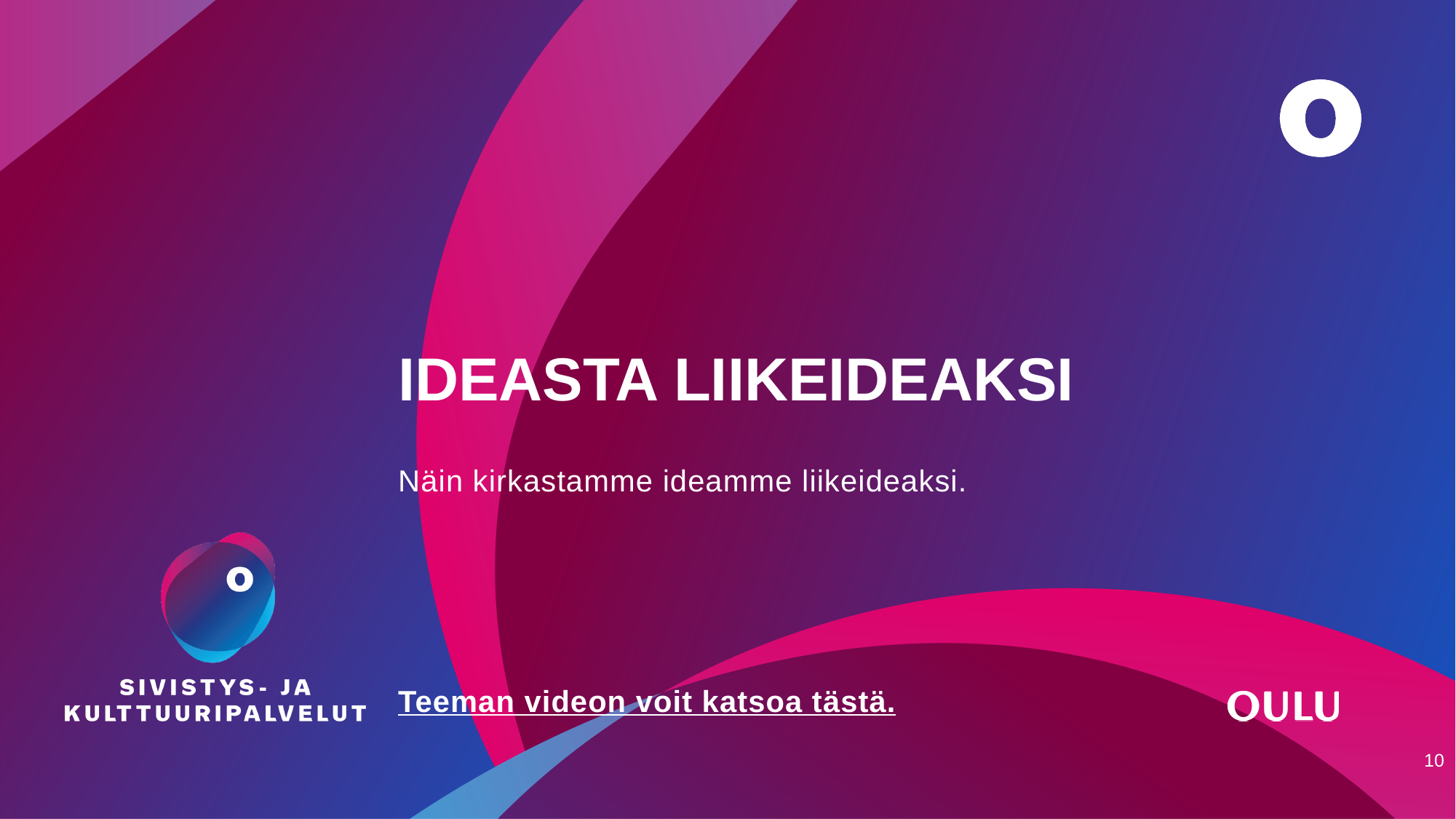

# IDEASTA LIIKEIDEAKSI
Näin kirkastamme ideamme liikeideaksi.
Teeman videon voit katsoa tästä.
10